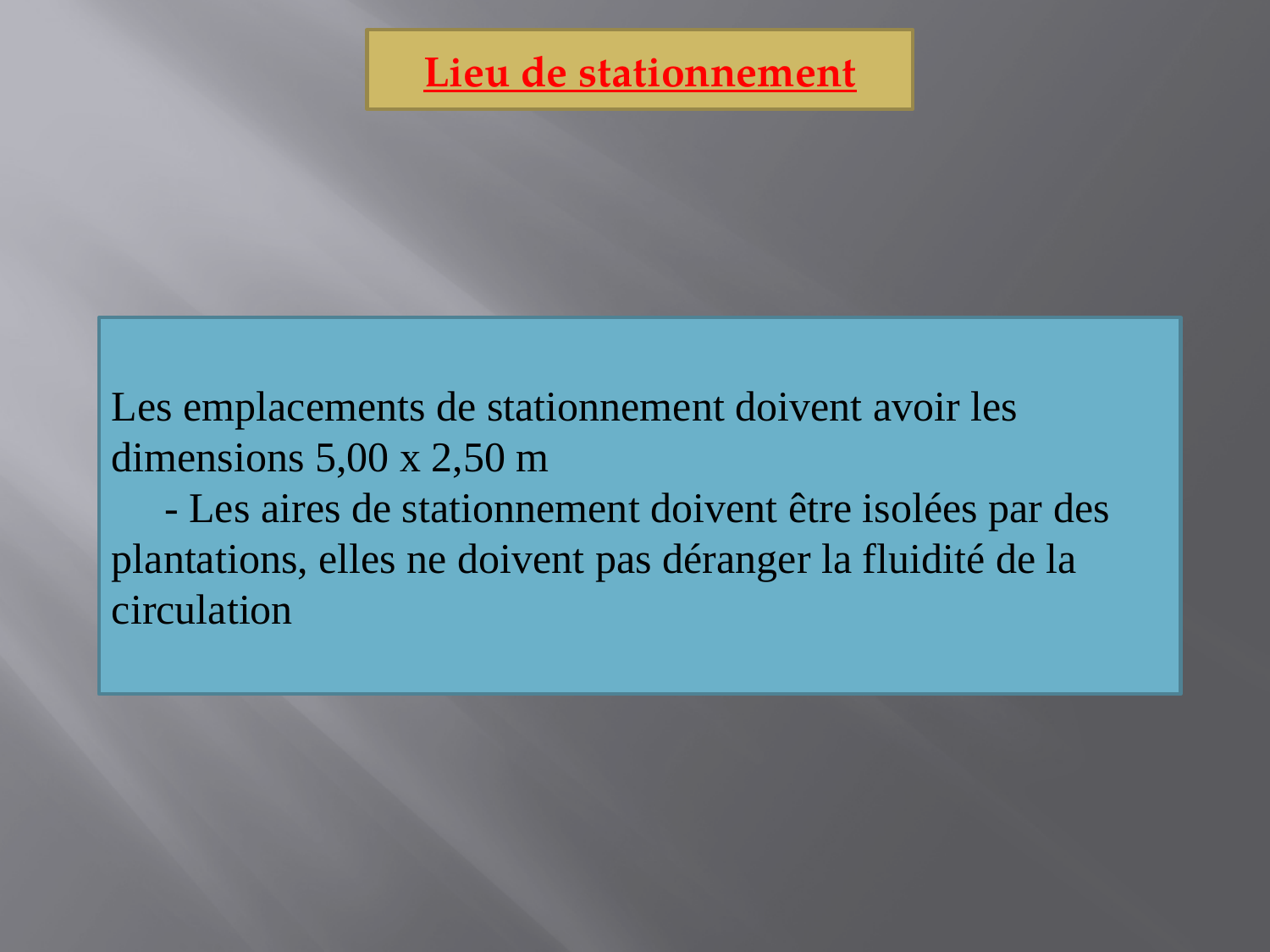

Lieu de stationnement
Les emplacements de stationnement doivent avoir les dimensions 5,00 x 2,50 m
     - Les aires de stationnement doivent être isolées par des plantations, elles ne doivent pas déranger la fluidité de la circulation